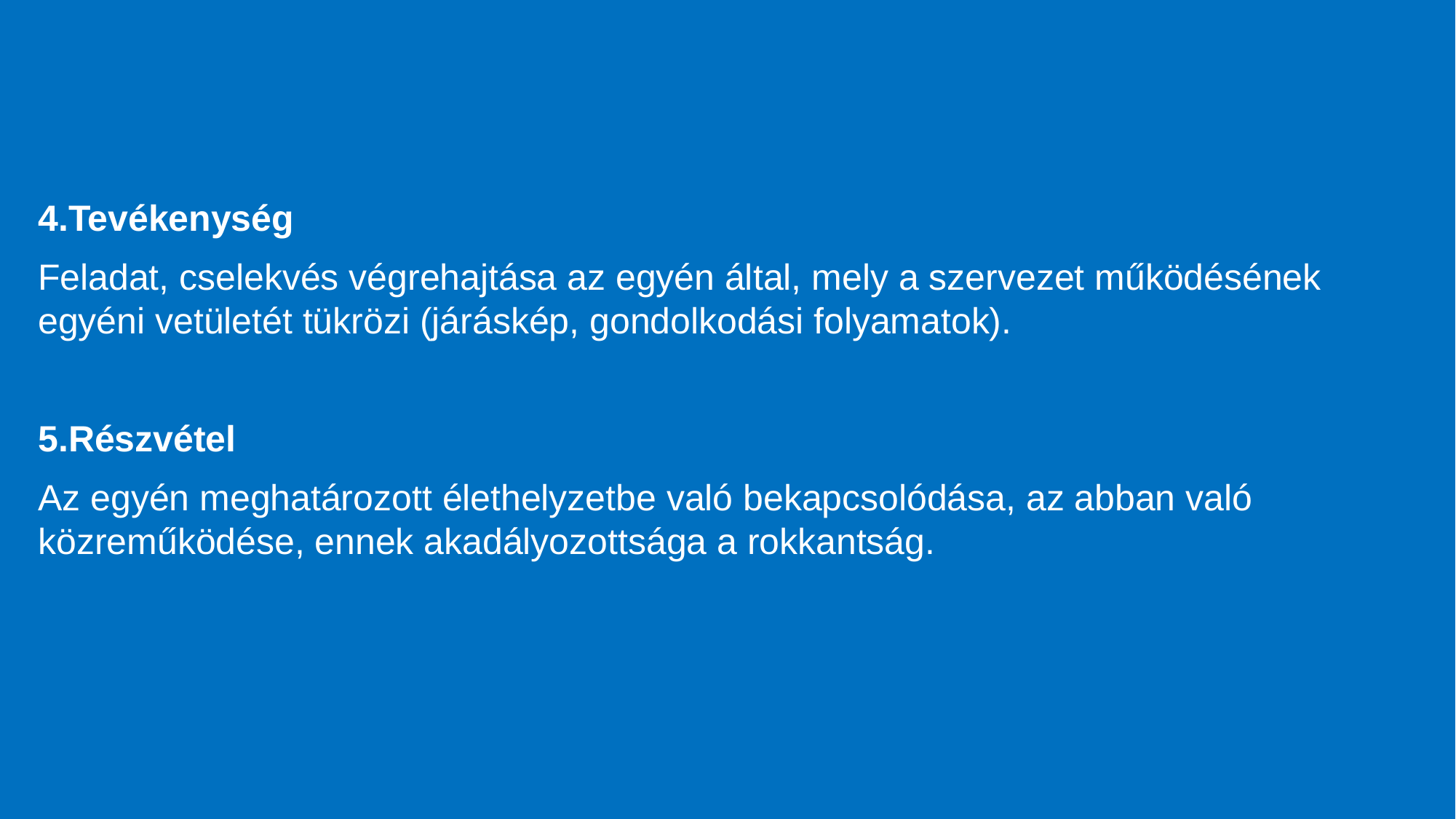

4.Tevékenység
Feladat, cselekvés végrehajtása az egyén által, mely a szervezet működésének egyéni vetületét tükrözi (járáskép, gondolkodási folyamatok).

5.Részvétel
Az egyén meghatározott élethelyzetbe való bekapcsolódása, az abban való közreműködése, ennek akadályozottsága a rokkantság.